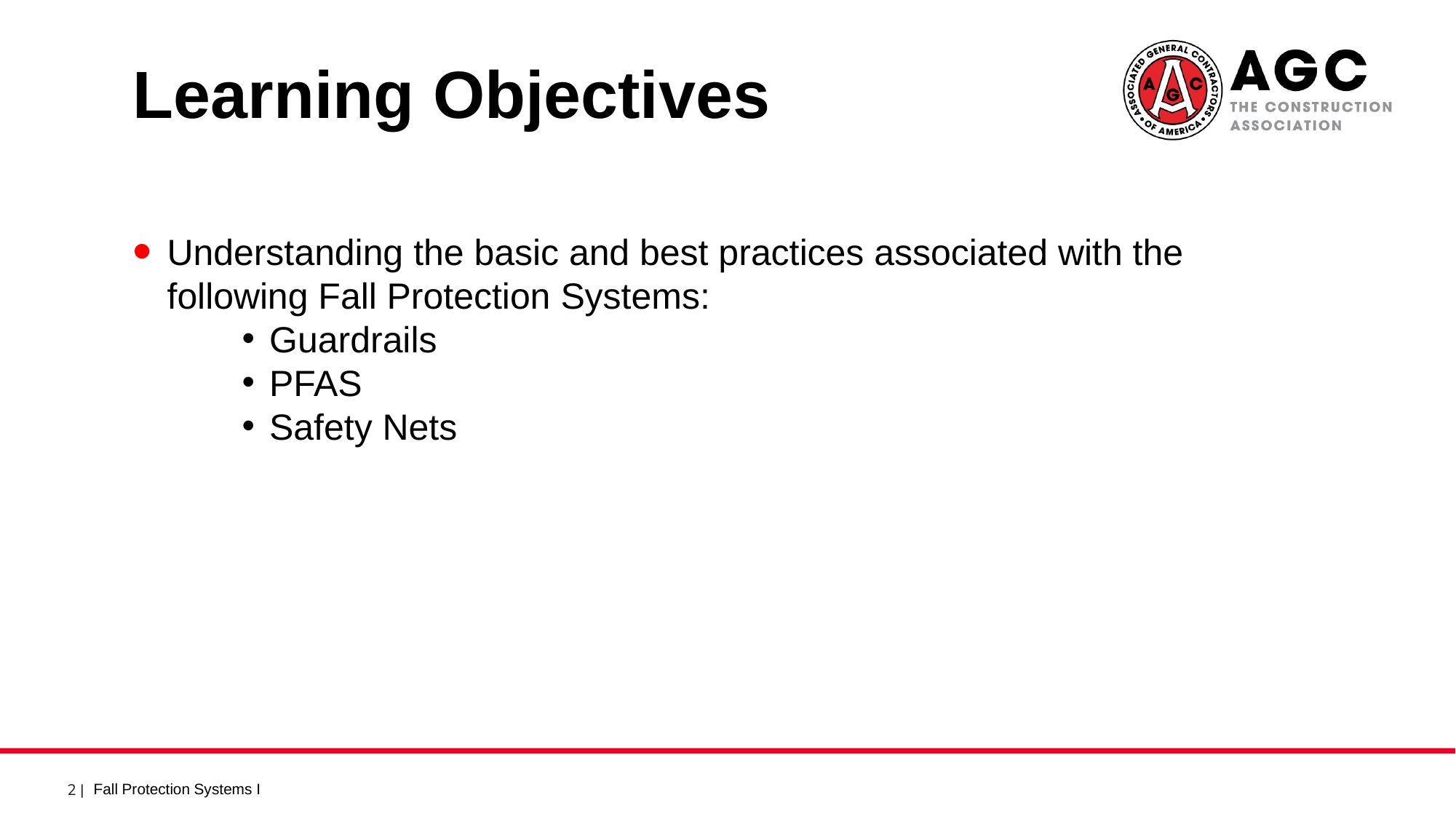

Learning Objectives
Understanding the basic and best practices associated with the following Fall Protection Systems:
Guardrails
PFAS
Safety Nets
Fall Protection Systems I